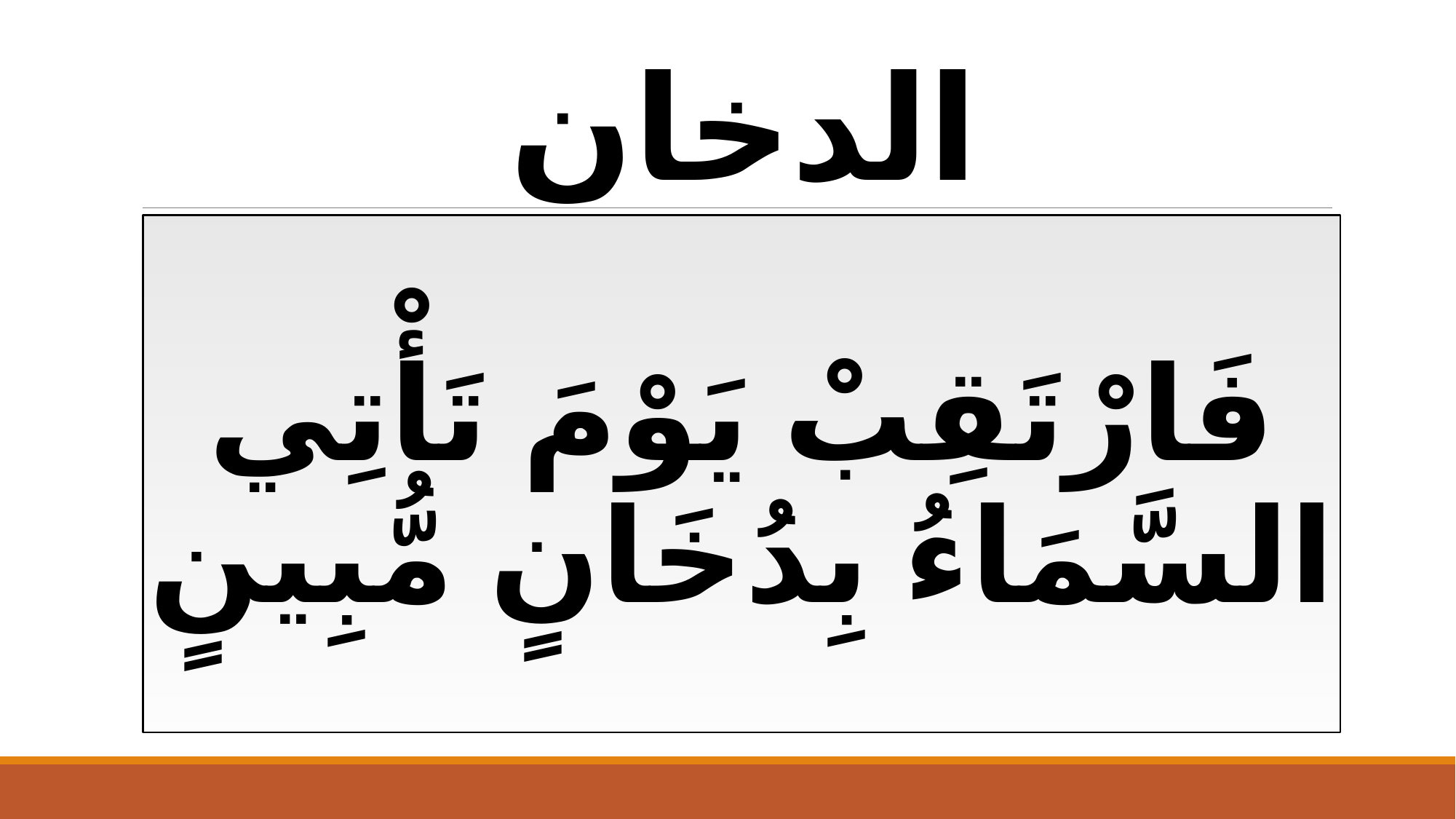

# الدخان

فَارْتَقِبْ يَوْمَ تَأْتِي السَّمَاءُ بِدُخَانٍ مُّبِينٍ